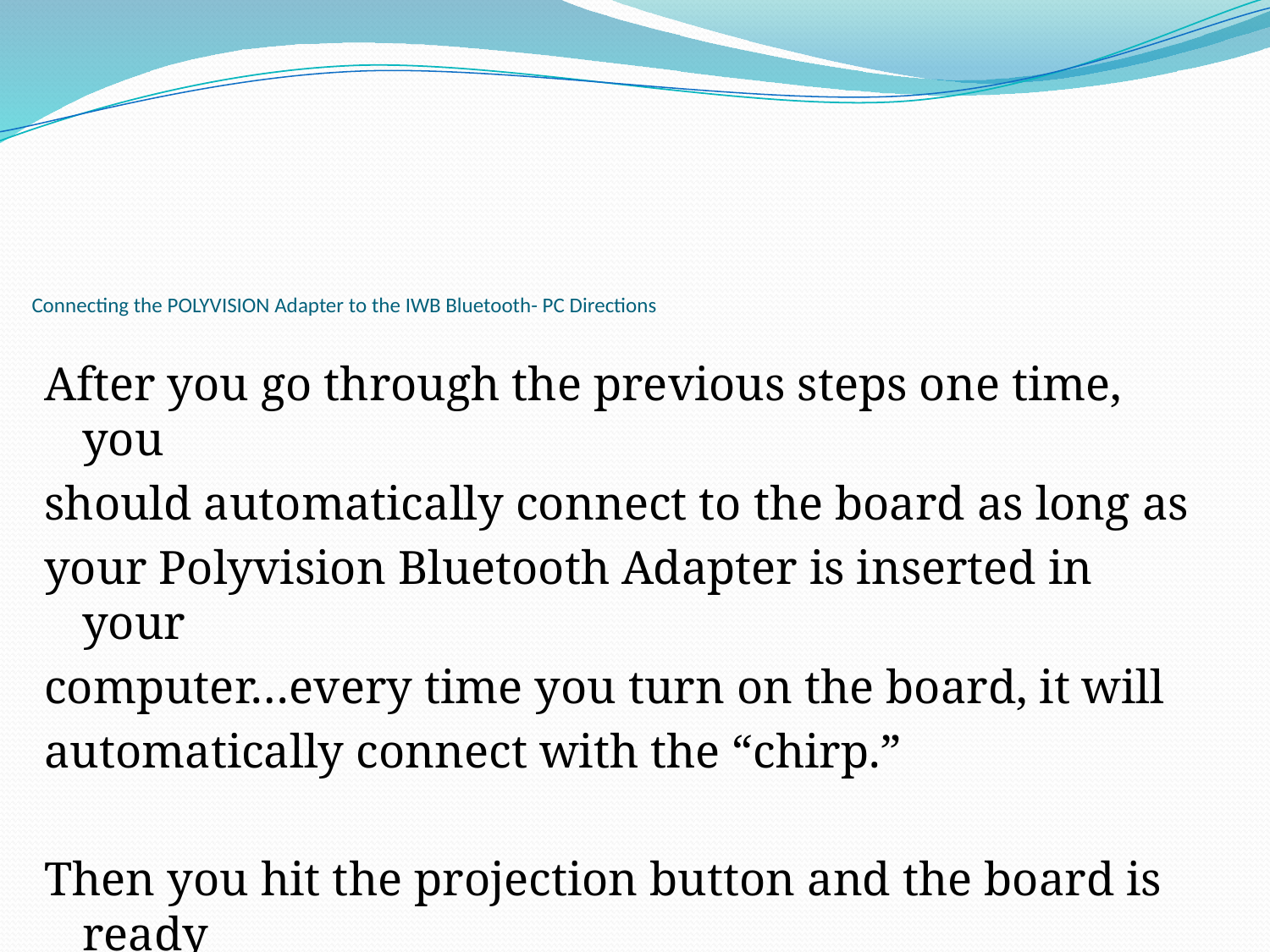

# Connecting the POLYVISION Adapter to the IWB Bluetooth- PC Directions
After you go through the previous steps one time, you
should automatically connect to the board as long as
your Polyvision Bluetooth Adapter is inserted in your
computer…every time you turn on the board, it will
automatically connect with the “chirp.”

Then you hit the projection button and the board is ready
to use.